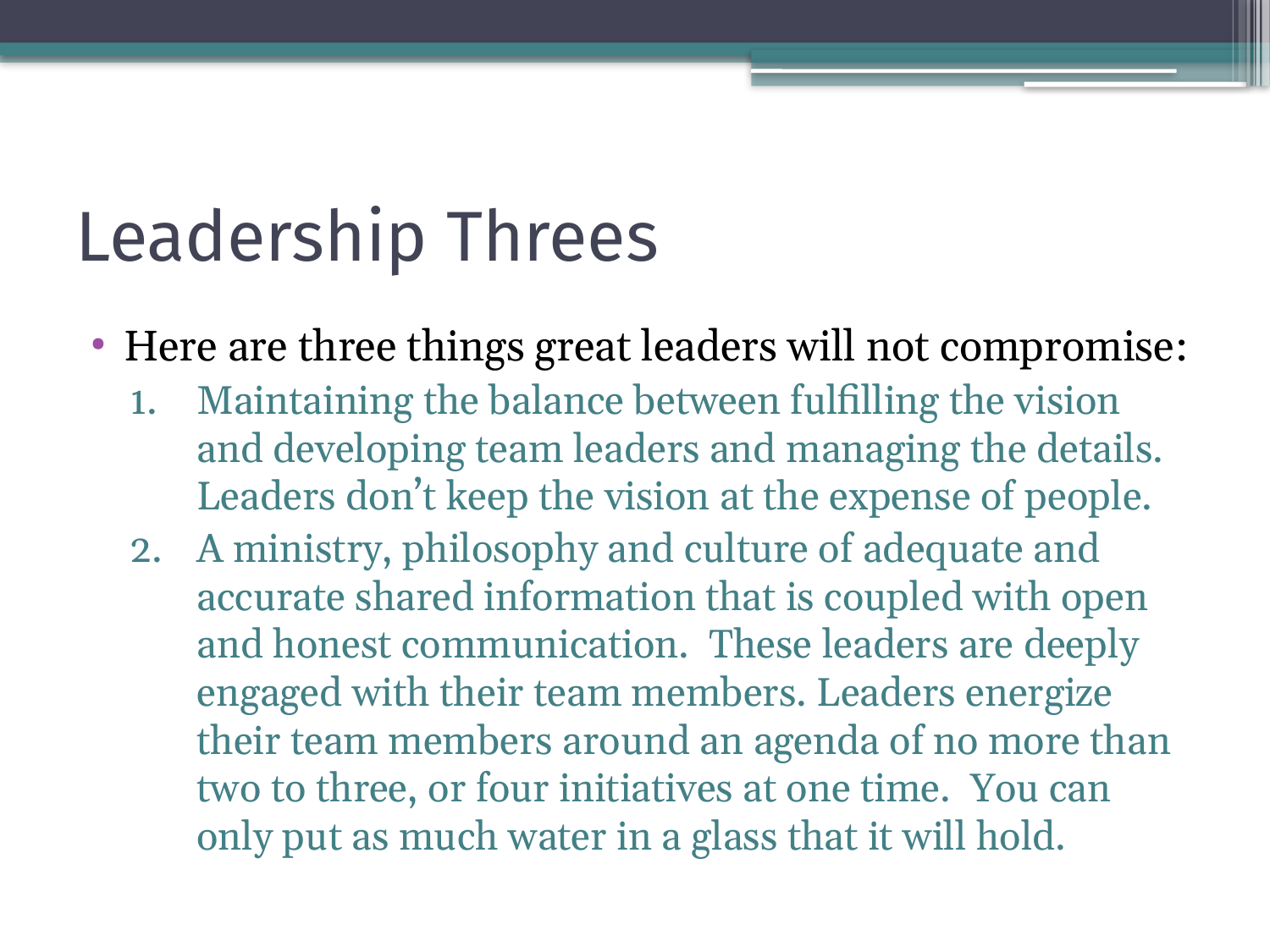

# Leadership Threes
Here are three things great leaders will not compromise:
Maintaining the balance between fulfilling the vision and developing team leaders and managing the details.  Leaders don’t keep the vision at the expense of people.
A ministry, philosophy and culture of adequate and accurate shared information that is coupled with open and honest communication.  These leaders are deeply engaged with their team members. Leaders energize their team members around an agenda of no more than two to three, or four initiatives at one time.  You can only put as much water in a glass that it will hold.